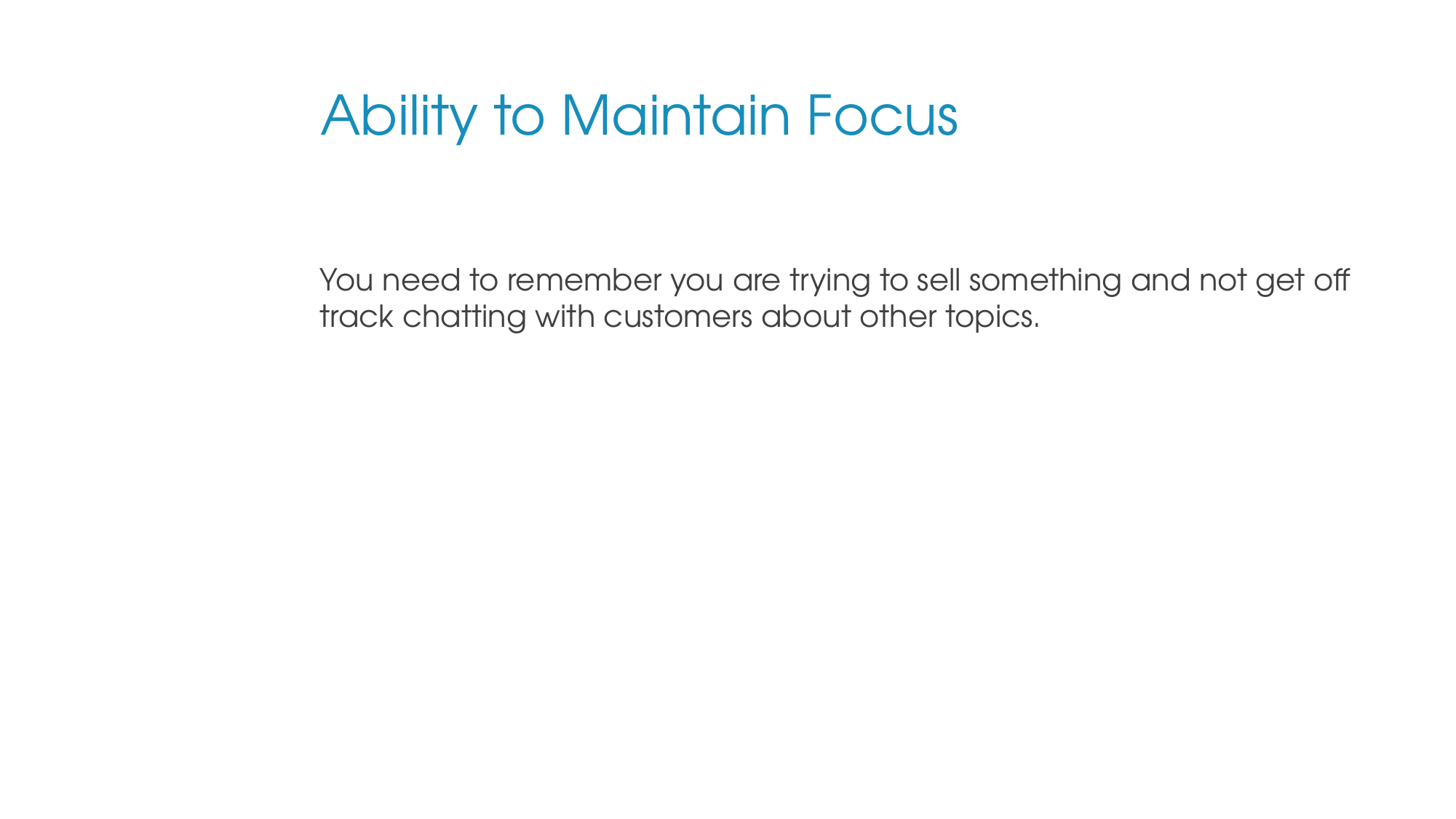

# Ability to Maintain Focus
You need to remember you are trying to sell something and not get off track chatting with customers about other topics.